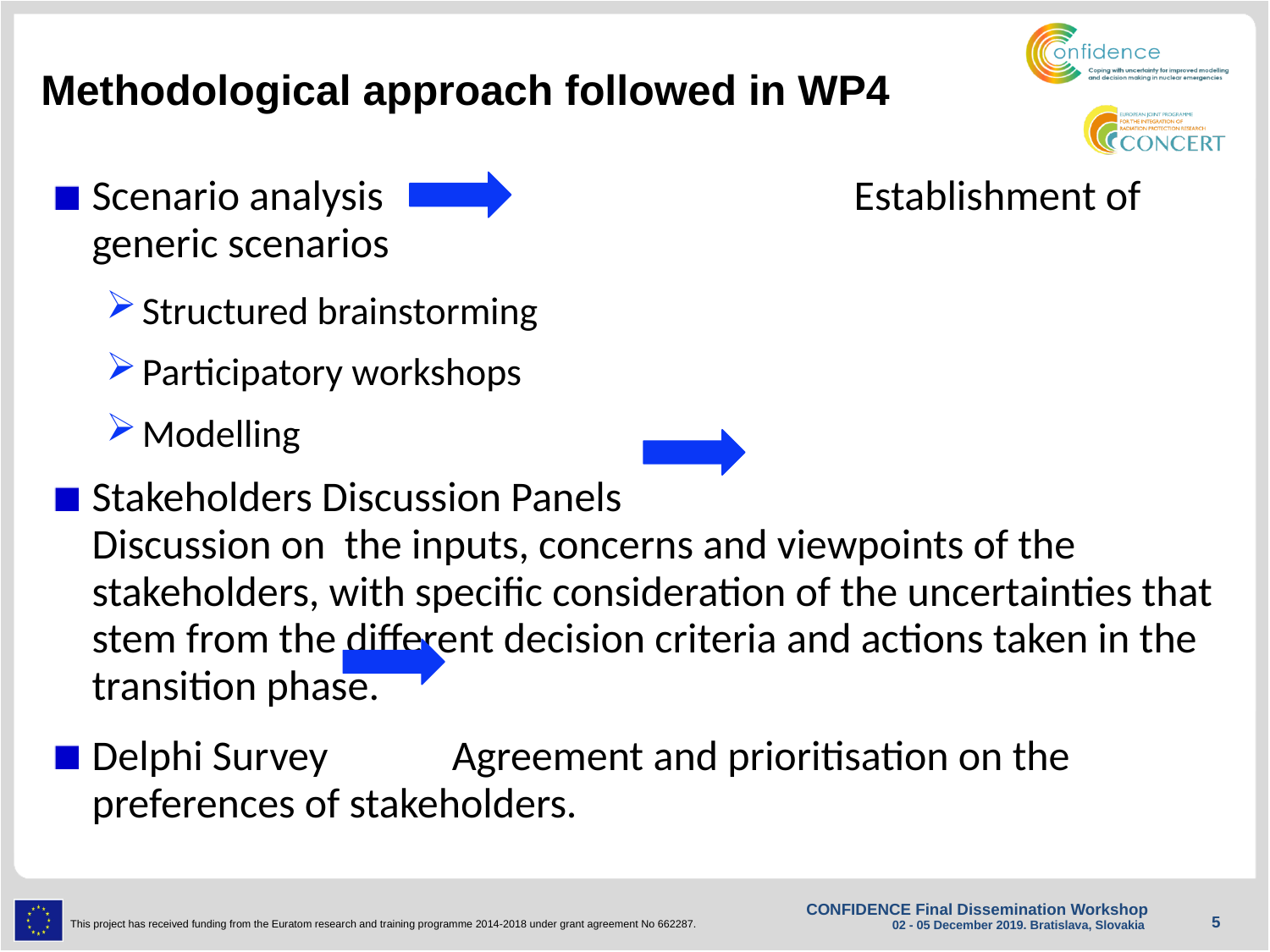

# Methodological approach followed in WP4
Scenario analysis				Establishment of generic scenarios
Structured brainstorming
Participatory workshops
Modelling
Stakeholders Discussion Panels				Discussion on  the inputs, concerns and viewpoints of the stakeholders, with specific consideration of the uncertainties that stem from the different decision criteria and actions taken in the transition phase.
Delphi Survey             Agreement and prioritisation on the preferences of stakeholders.

5